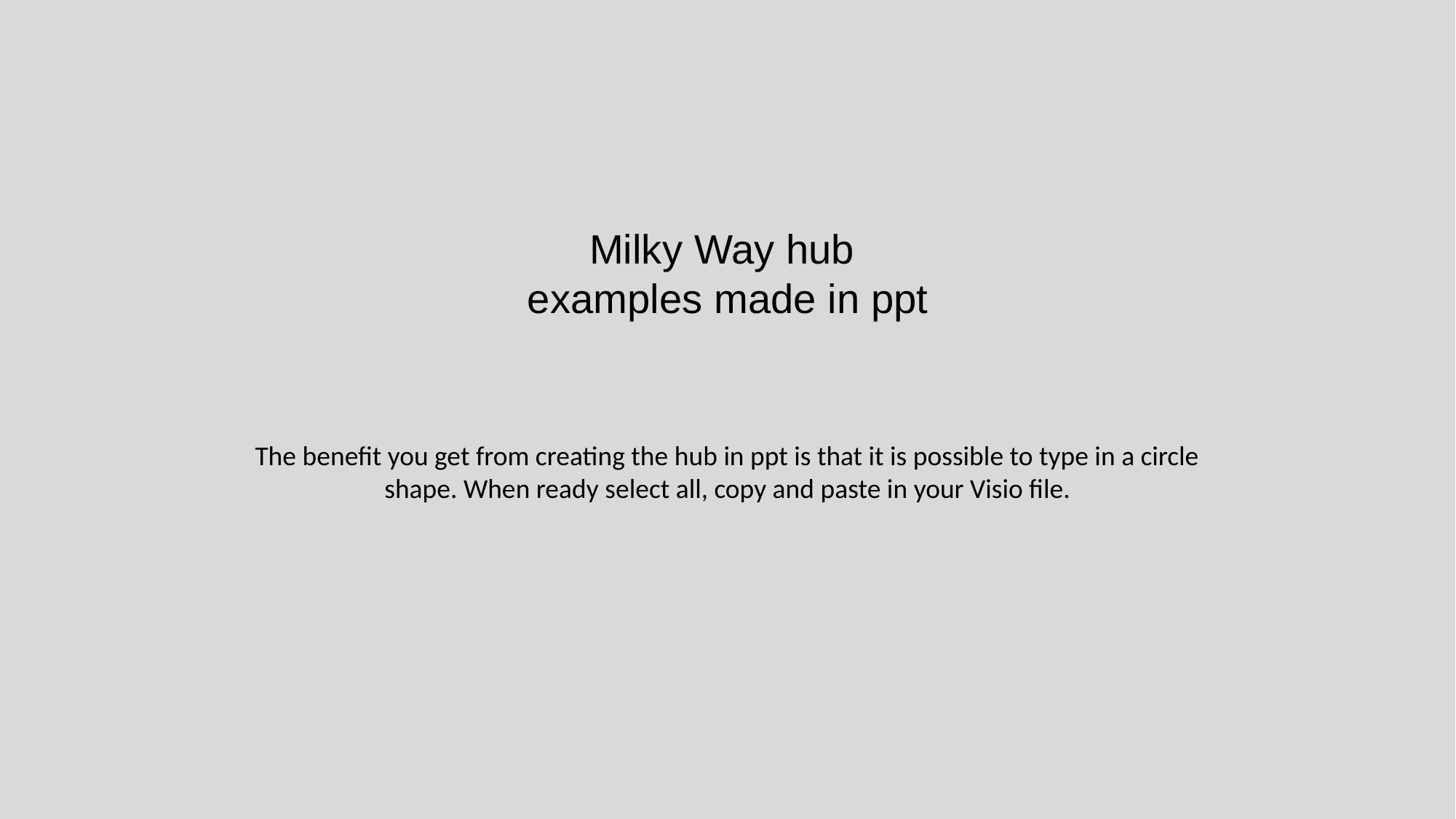

# Milky Way hub examples made in ppt
The benefit you get from creating the hub in ppt is that it is possible to type in a circle shape. When ready select all, copy and paste in your Visio file.